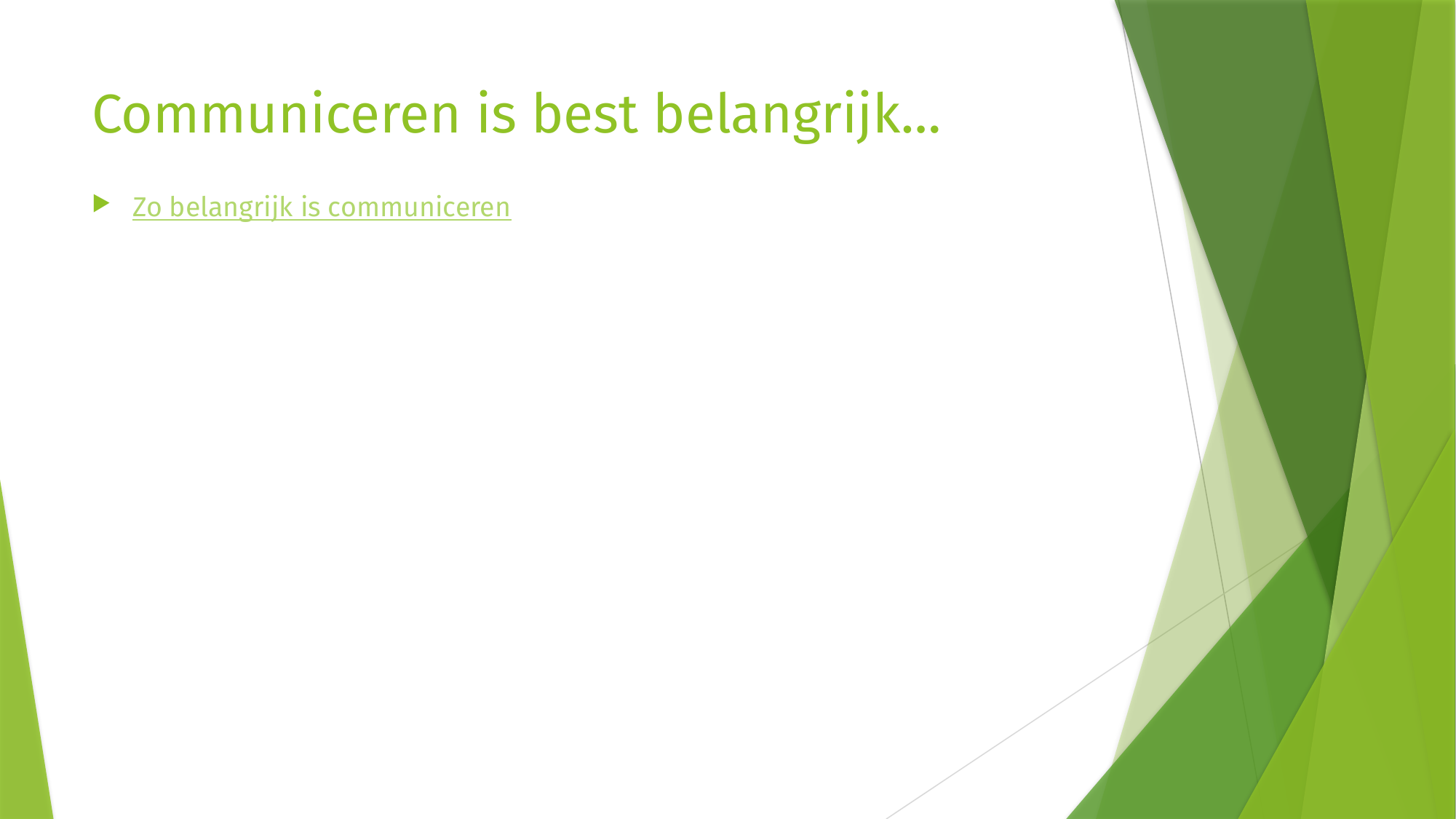

# Communiceren is best belangrijk…
Zo belangrijk is communiceren